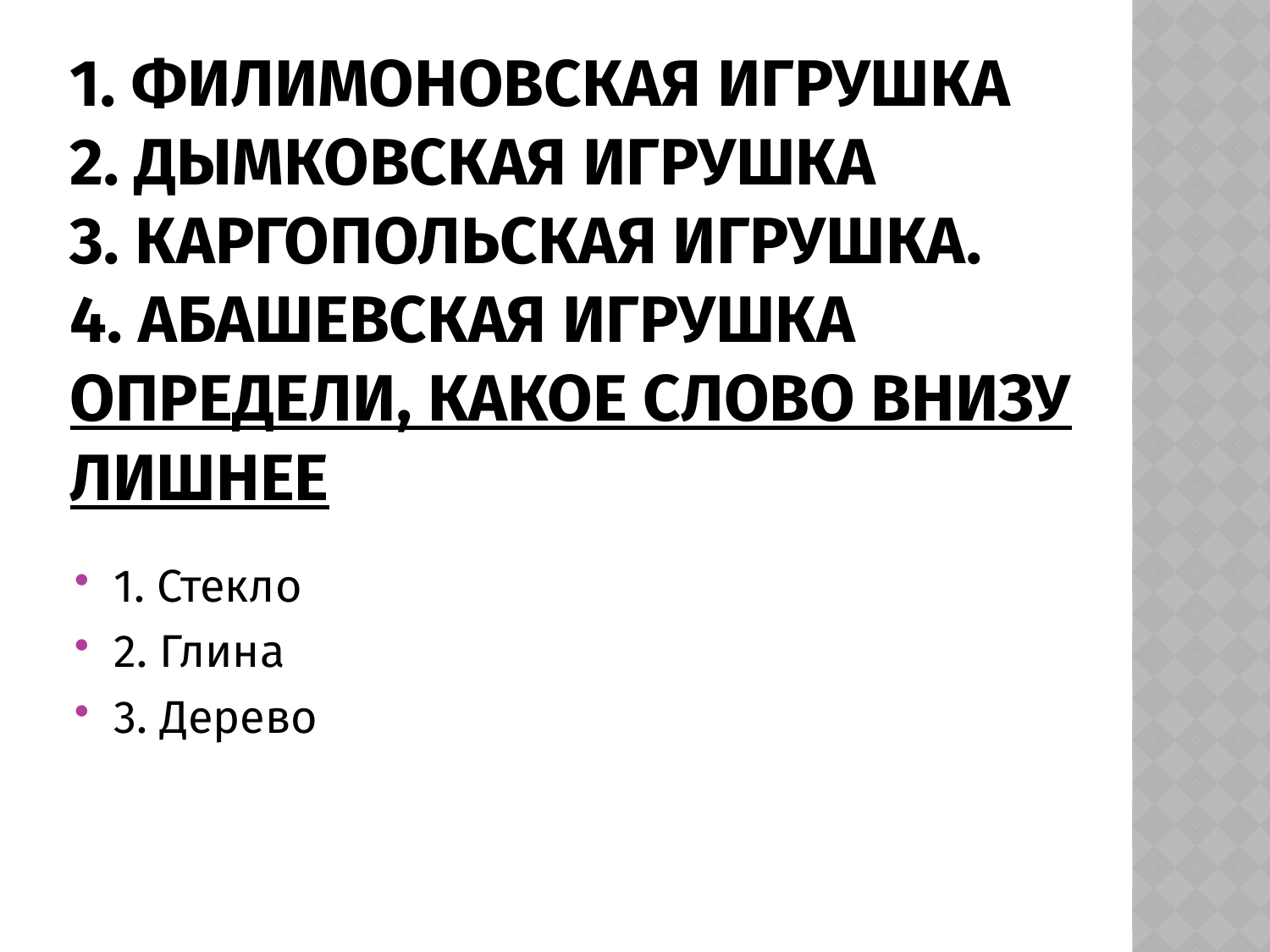

# 1. Филимоновская игрушка 2. Дымковская игрушка 3. Каргопольская игрушка. 4. Абашевская игрушка Определи, какое слово внизу лишнее
1. Стекло
2. Глина
3. Дерево